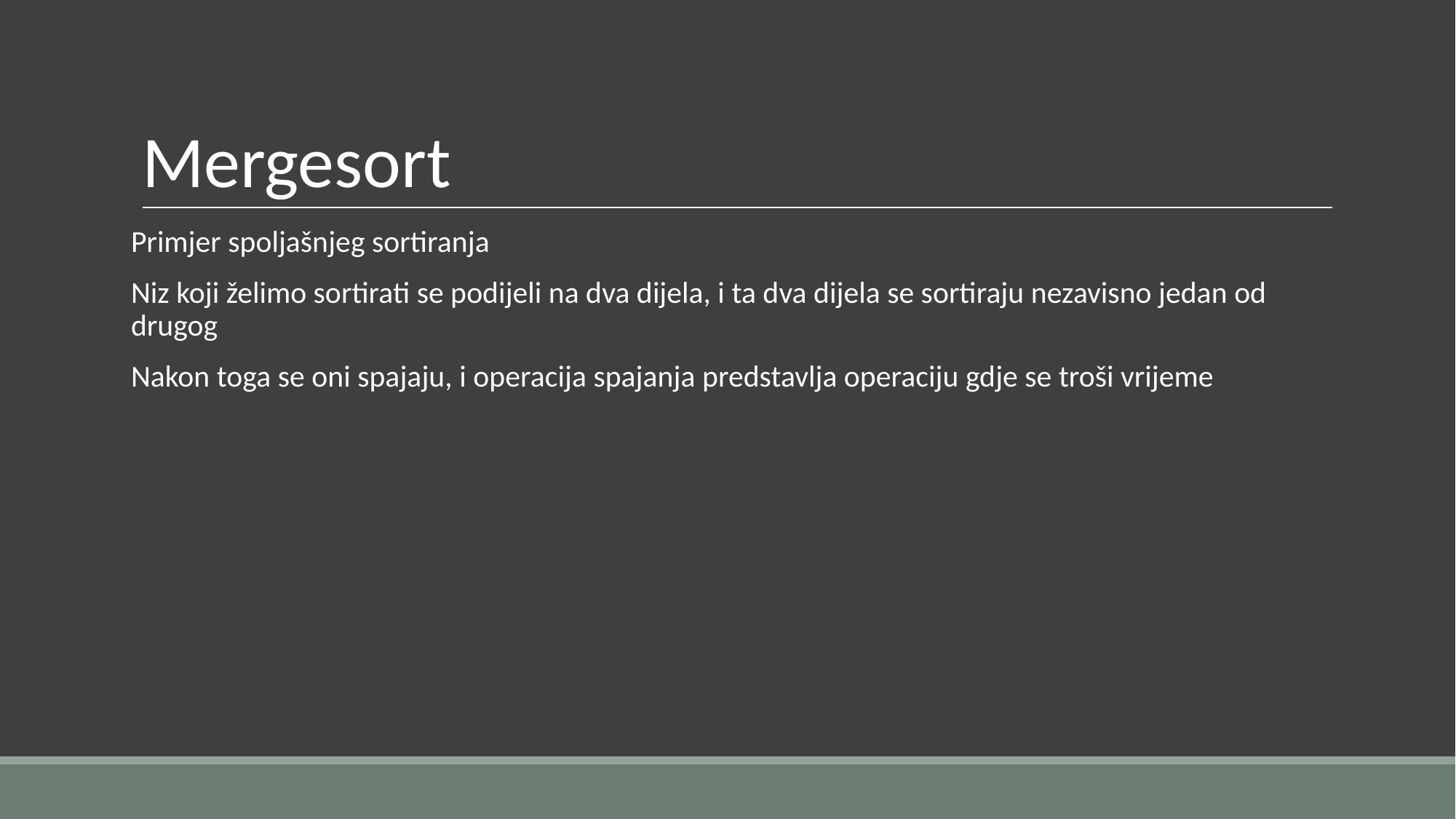

# Mergesort
Primjer spoljašnjeg sortiranja
Niz koji želimo sortirati se podijeli na dva dijela, i ta dva dijela se sortiraju nezavisno jedan od drugog
Nakon toga se oni spajaju, i operacija spajanja predstavlja operaciju gdje se troši vrijeme